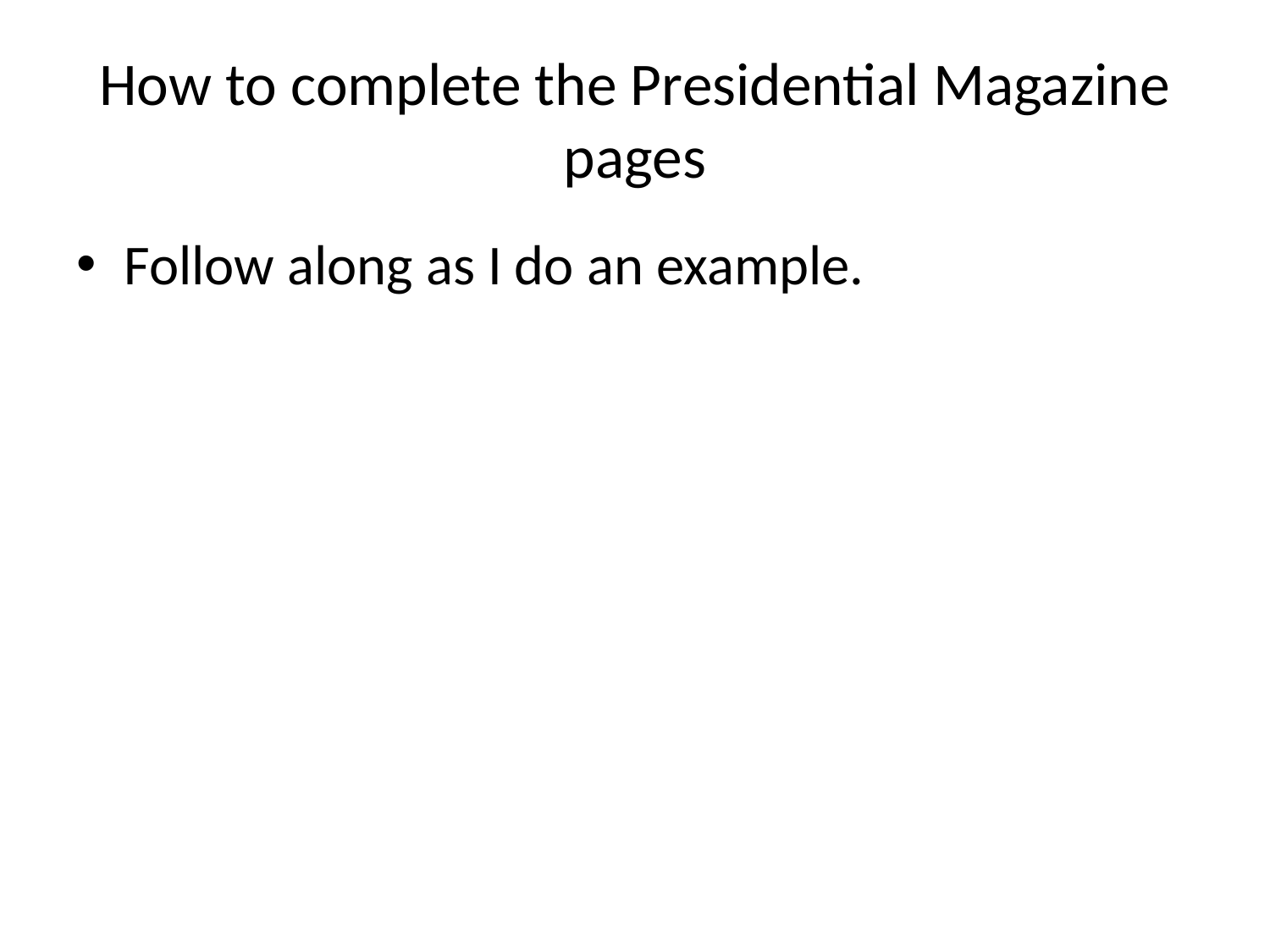

# How to complete the Presidential Magazine pages
Follow along as I do an example.